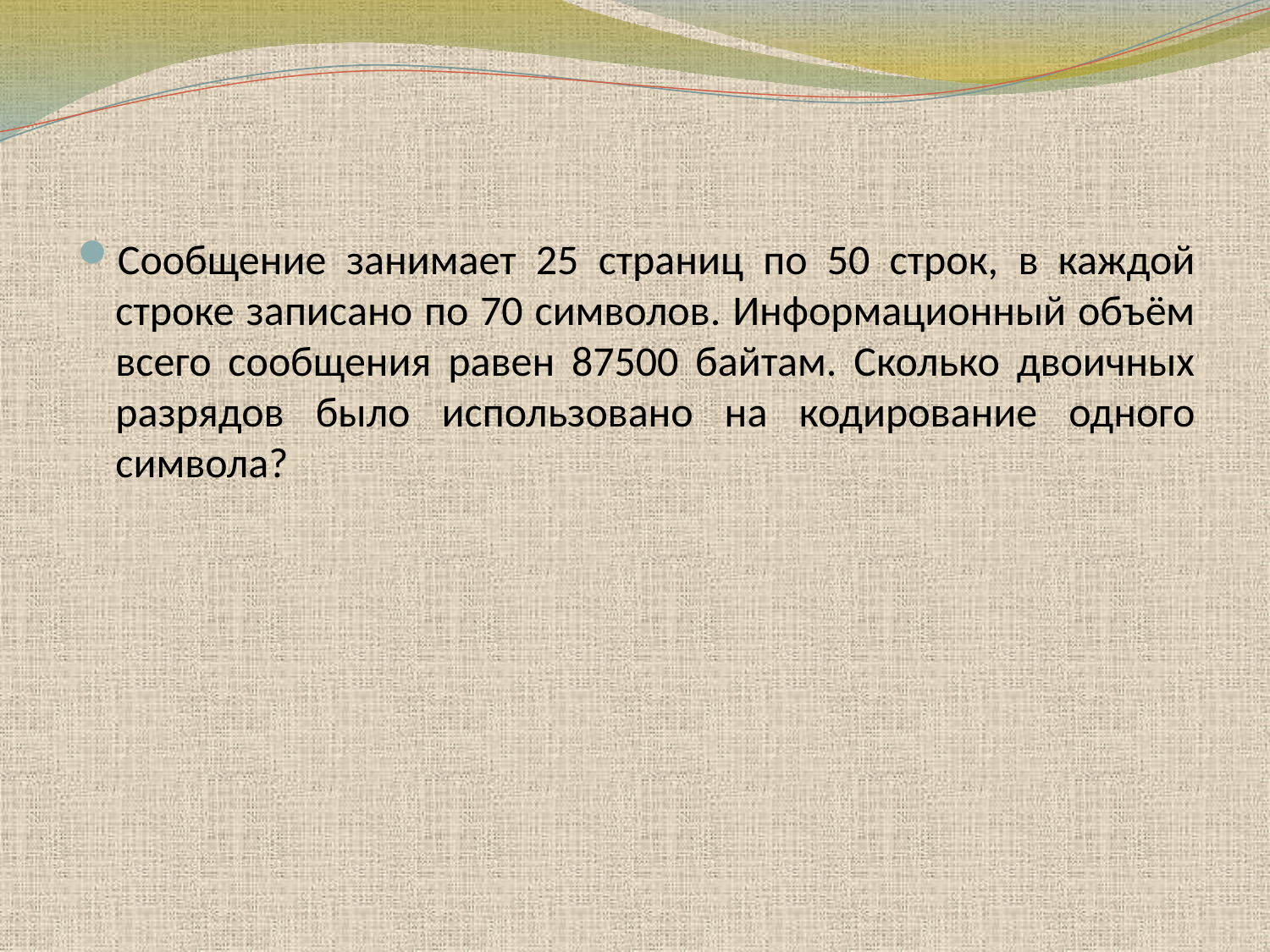

Сообщение занимает 25 страниц по 50 строк, в каждой строке записано по 70 символов. Информационный объём всего сообщения равен 87500 байтам. Сколько двоичных разрядов было использовано на кодирование одного символа?